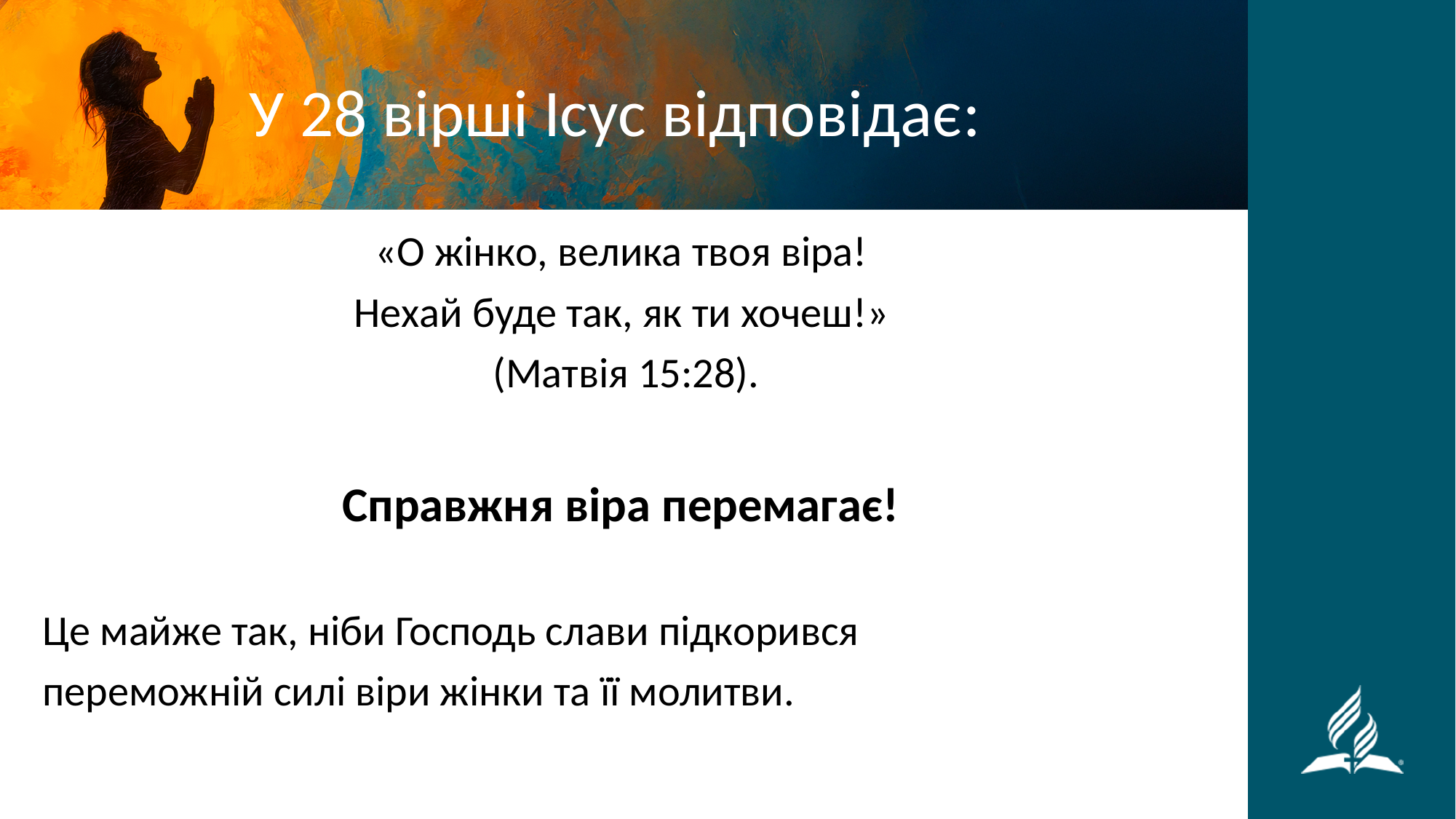

# У 28 вірші Ісус відповідає:
«О жінко, велика твоя віра!
Нехай буде так, як ти хочеш!»
(Матвія 15:28).

Справжня віра перемагає!

Це майже так, ніби Господь слави підкорився
переможній силі віри жінки та її молитви.